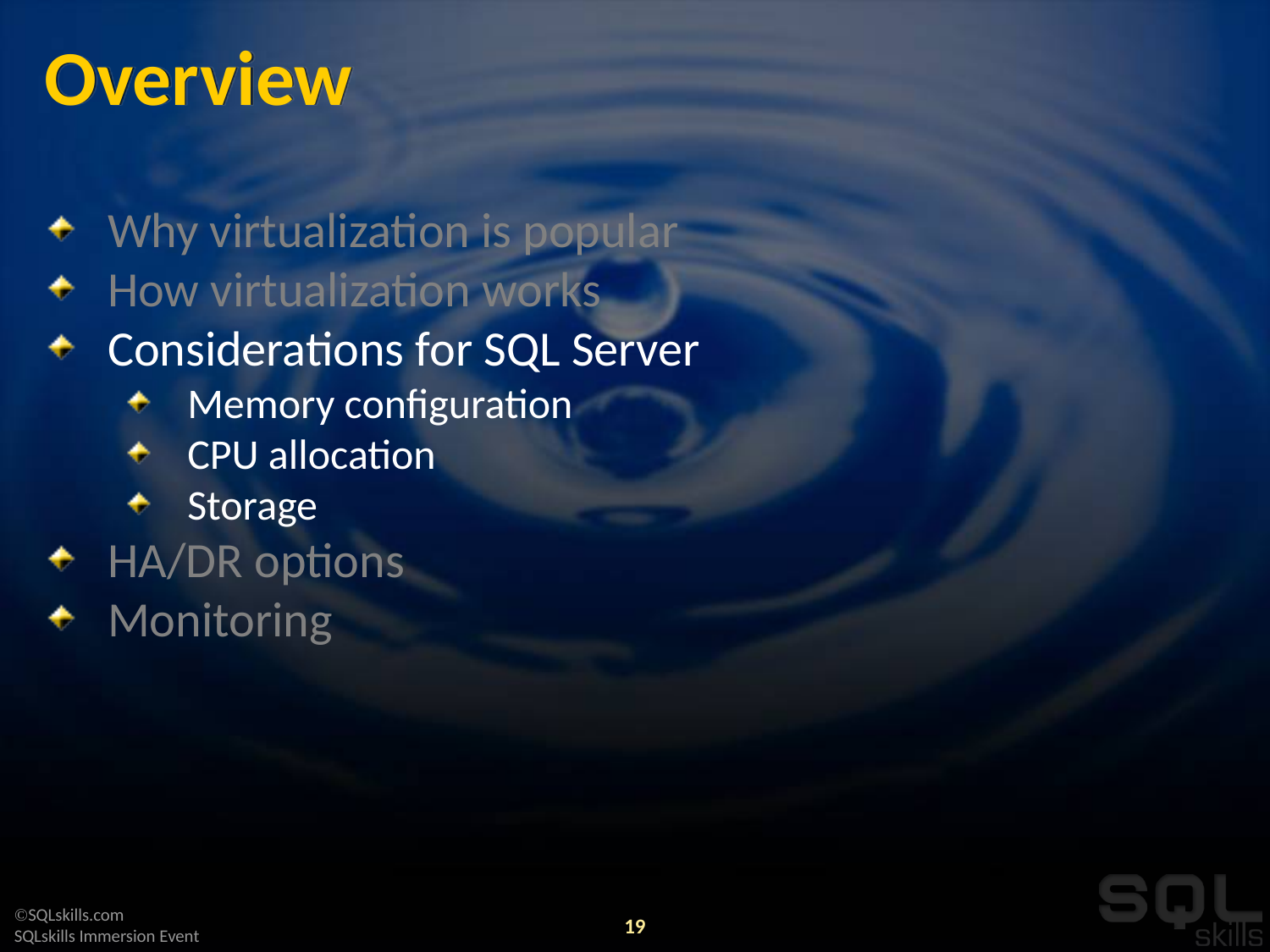

# Overview
Why virtualization is popular
How virtualization works
Considerations for SQL Server
Memory configuration
CPU allocation
Storage
HA/DR options
Monitoring

19